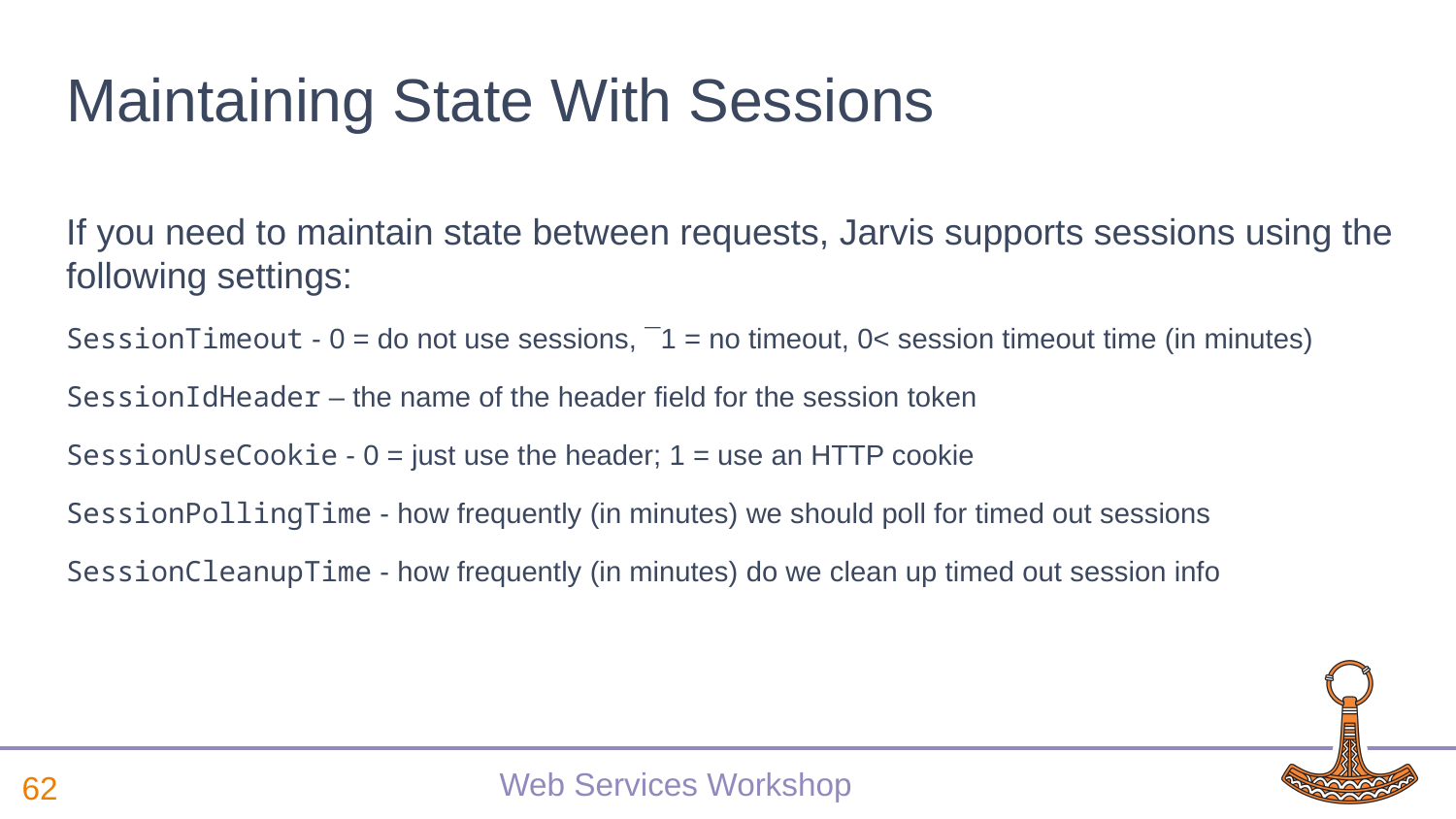

# Maintaining State With Sessions
If you need to maintain state between requests, Jarvis supports sessions using the following settings:
SessionTimeout - 0 = do not use sessions, ¯1 = no timeout, 0< session timeout time (in minutes)
SessionIdHeader – the name of the header field for the session token
SessionUseCookie - 0 = just use the header; 1 = use an HTTP cookie
SessionPollingTime - how frequently (in minutes) we should poll for timed out sessions
SessionCleanupTime - how frequently (in minutes) do we clean up timed out session info